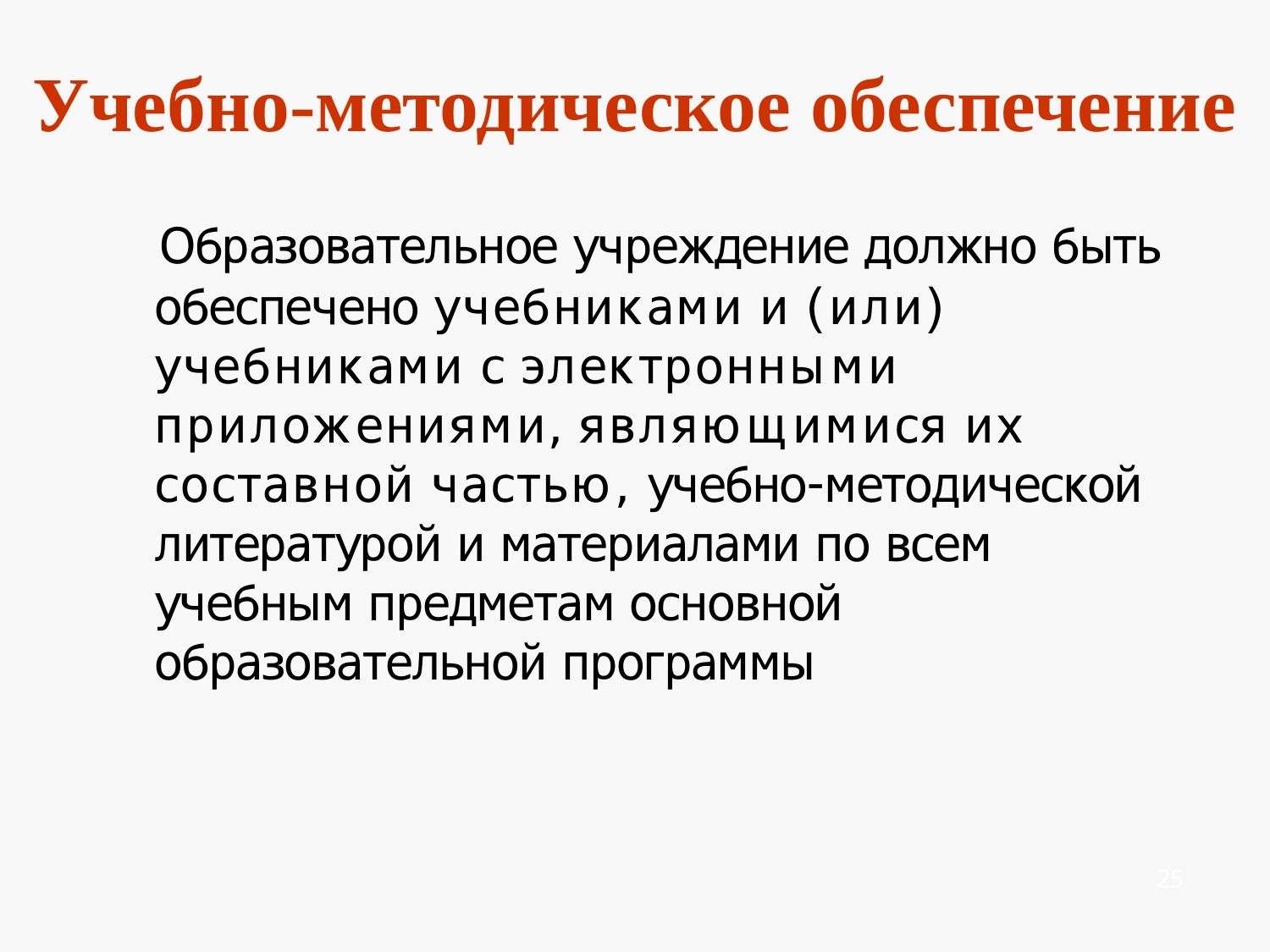

# Учебно-методическое обеспечение
   Образовательное учреждение должно быть обеспечено учебниками и (или) учебниками с электронными приложениями, являющимися их составной частью, учебно-методической литературой и материалами по всем учебным предметам основной образовательной программы
25